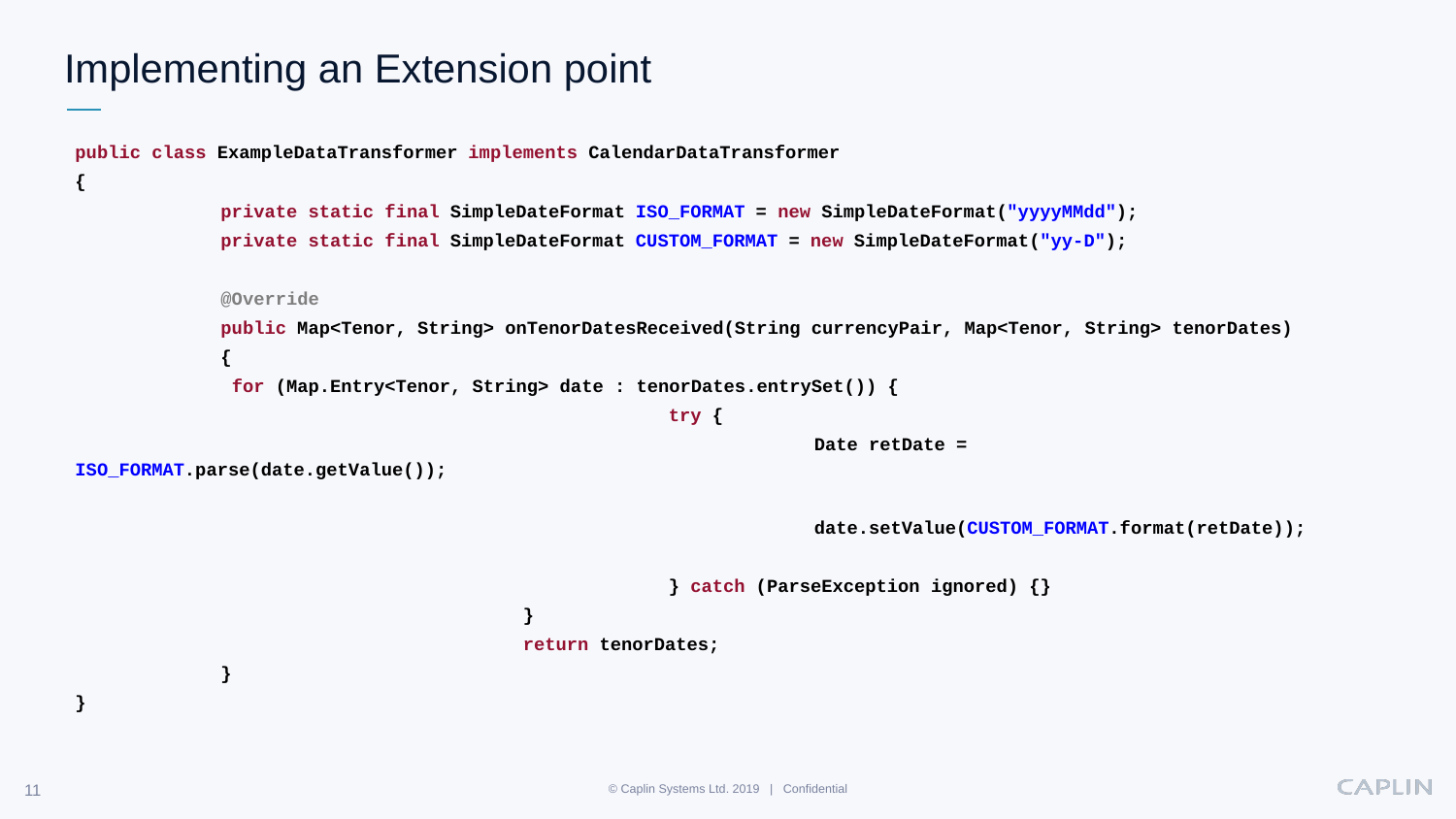

# Implementing an Extension point
public class ExampleDataTransformer implements CalendarDataTransformer
{
	private static final SimpleDateFormat ISO_FORMAT = new SimpleDateFormat("yyyyMMdd");
	private static final SimpleDateFormat CUSTOM_FORMAT = new SimpleDateFormat("yy-D");

	@Override
	public Map<Tenor, String> onTenorDatesReceived(String currencyPair, Map<Tenor, String> tenorDates)
	{
	 for (Map.Entry<Tenor, String> date : tenorDates.entrySet()) {
				 try {
					 Date retDate = ISO_FORMAT.parse(date.getValue());

					 date.setValue(CUSTOM_FORMAT.format(retDate));

				 } catch (ParseException ignored) {}
			 }
			 return tenorDates;
	}
}